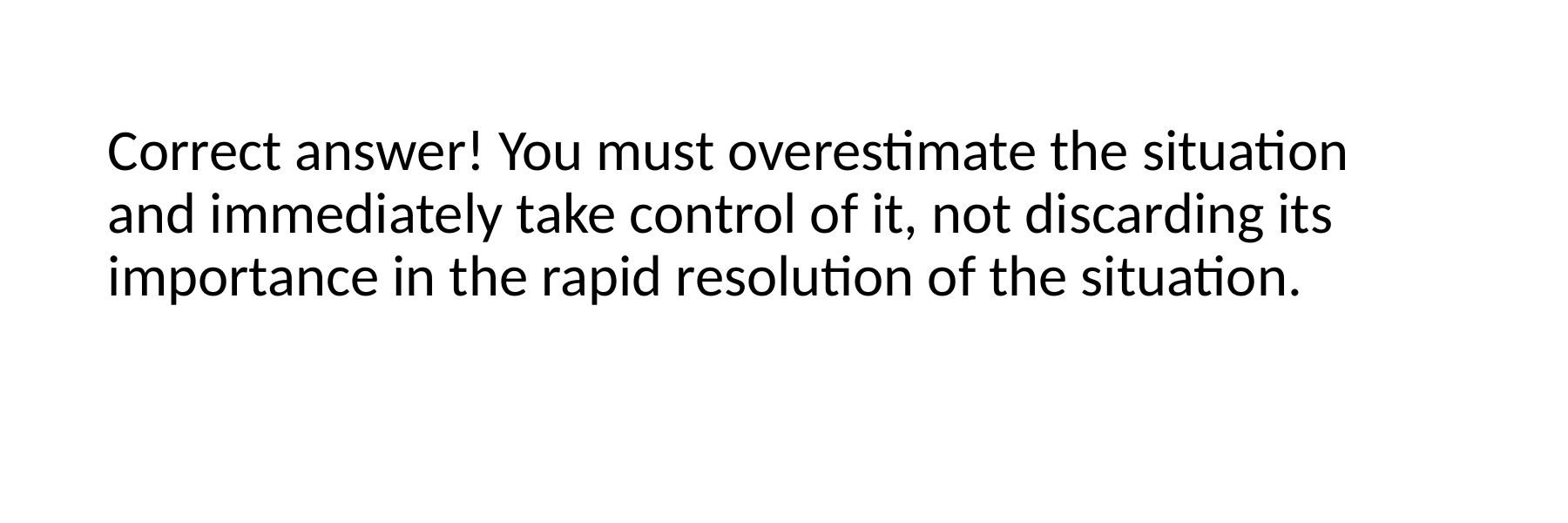

Correct answer! You must overestimate the situation and immediately take control of it, not discarding its importance in the rapid resolution of the situation.